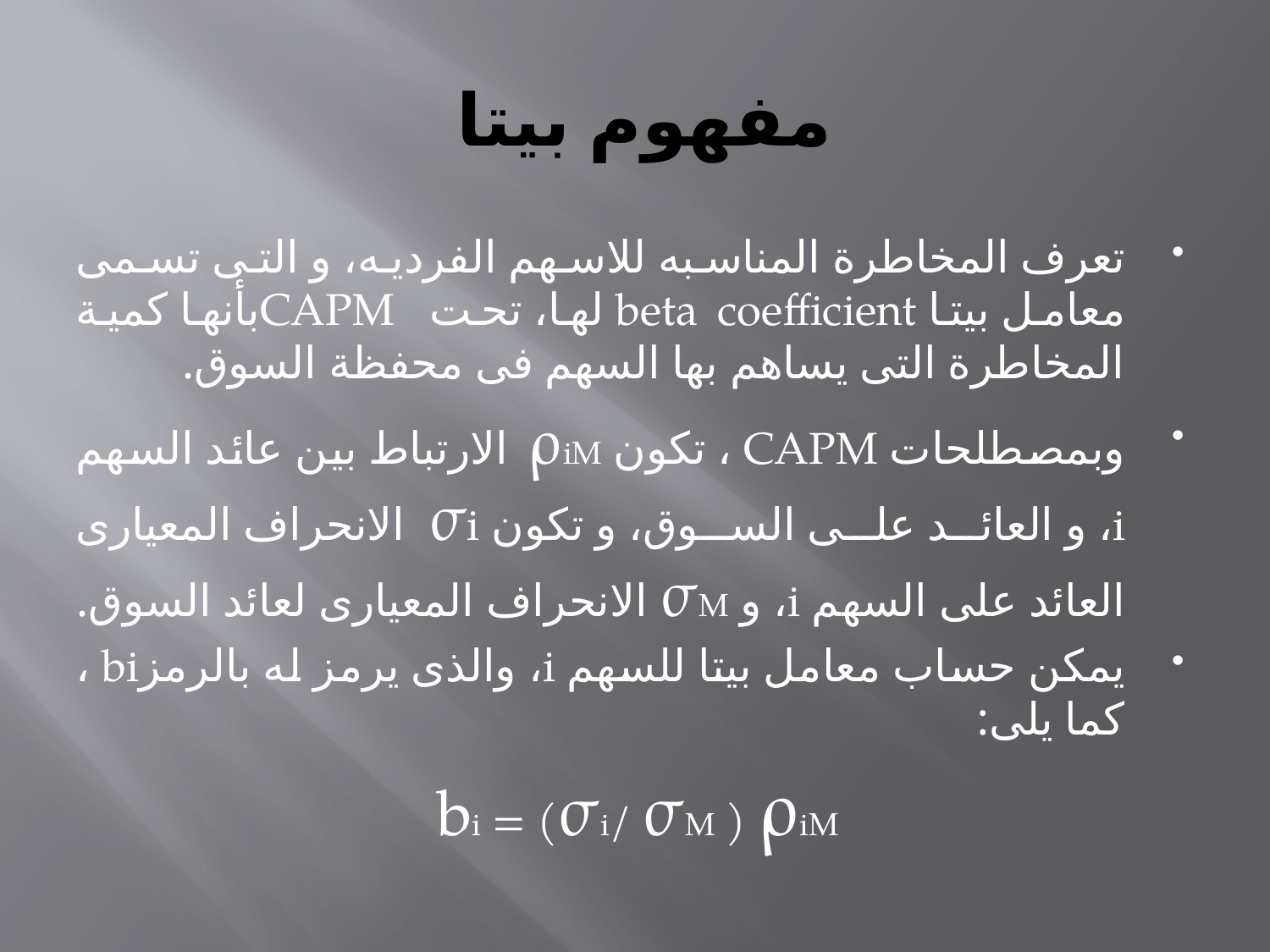

# مفهوم بيتا
تعرف المخاطرة المناسبه للاسهم الفرديه، و التى تسمى معامل بيتا beta coefficient لها، تحت   CAPMبأنها كمية المخاطرة التى يساهم بها السهم فى محفظة السوق.
وبمصطلحات CAPM ، تكون ρiM  الارتباط بين عائد السهم i، و العائد على السوق، و تكون σi  الانحراف المعيارى العائد على السهم i، و σM الانحراف المعيارى لعائد السوق.
يمكن حساب معامل بيتا للسهم i، والذى يرمز له بالرمزbi ، كما يلى:
bi = (σi/ σM ) ρiM